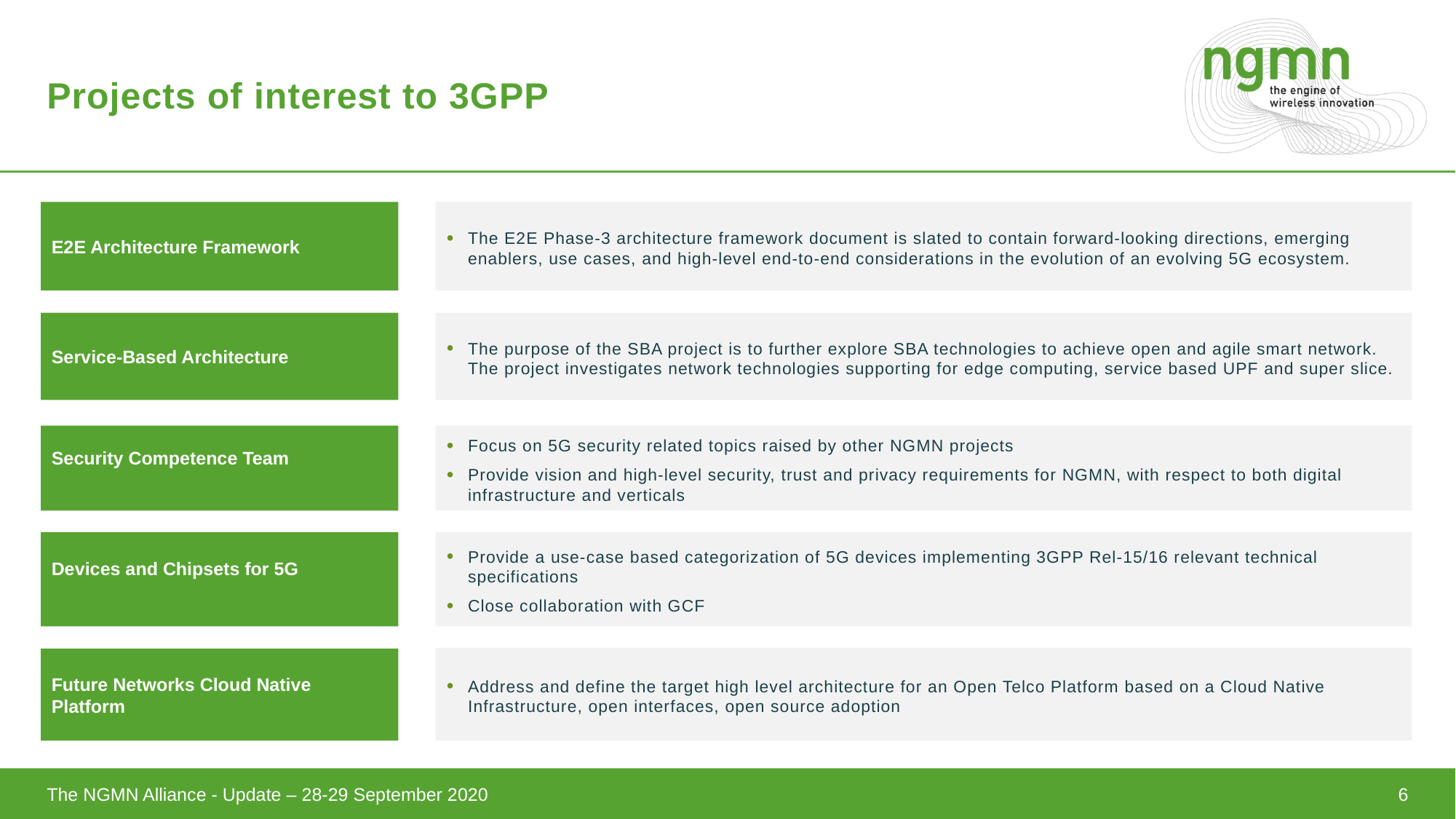

# Projects of interest to 3GPP
E2E Architecture Framework
The E2E Phase-3 architecture framework document is slated to contain forward-looking directions, emerging enablers, use cases, and high-level end-to-end considerations in the evolution of an evolving 5G ecosystem.
Service-Based Architecture
The purpose of the SBA project is to further explore SBA technologies to achieve open and agile smart network. The project investigates network technologies supporting for edge computing, service based UPF and super slice.
Focus on 5G security related topics raised by other NGMN projects
Provide vision and high-level security, trust and privacy requirements for NGMN, with respect to both digital infrastructure and verticals
Security Competence Team
Provide a use-case based categorization of 5G devices implementing 3GPP Rel-15/16 relevant technical specifications
Close collaboration with GCF
Devices and Chipsets for 5G
Address and define the target high level architecture for an Open Telco Platform based on a Cloud Native Infrastructure, open interfaces, open source adoption
Future Networks Cloud Native Platform
The NGMN Alliance - Update – 28-29 September 2020
6